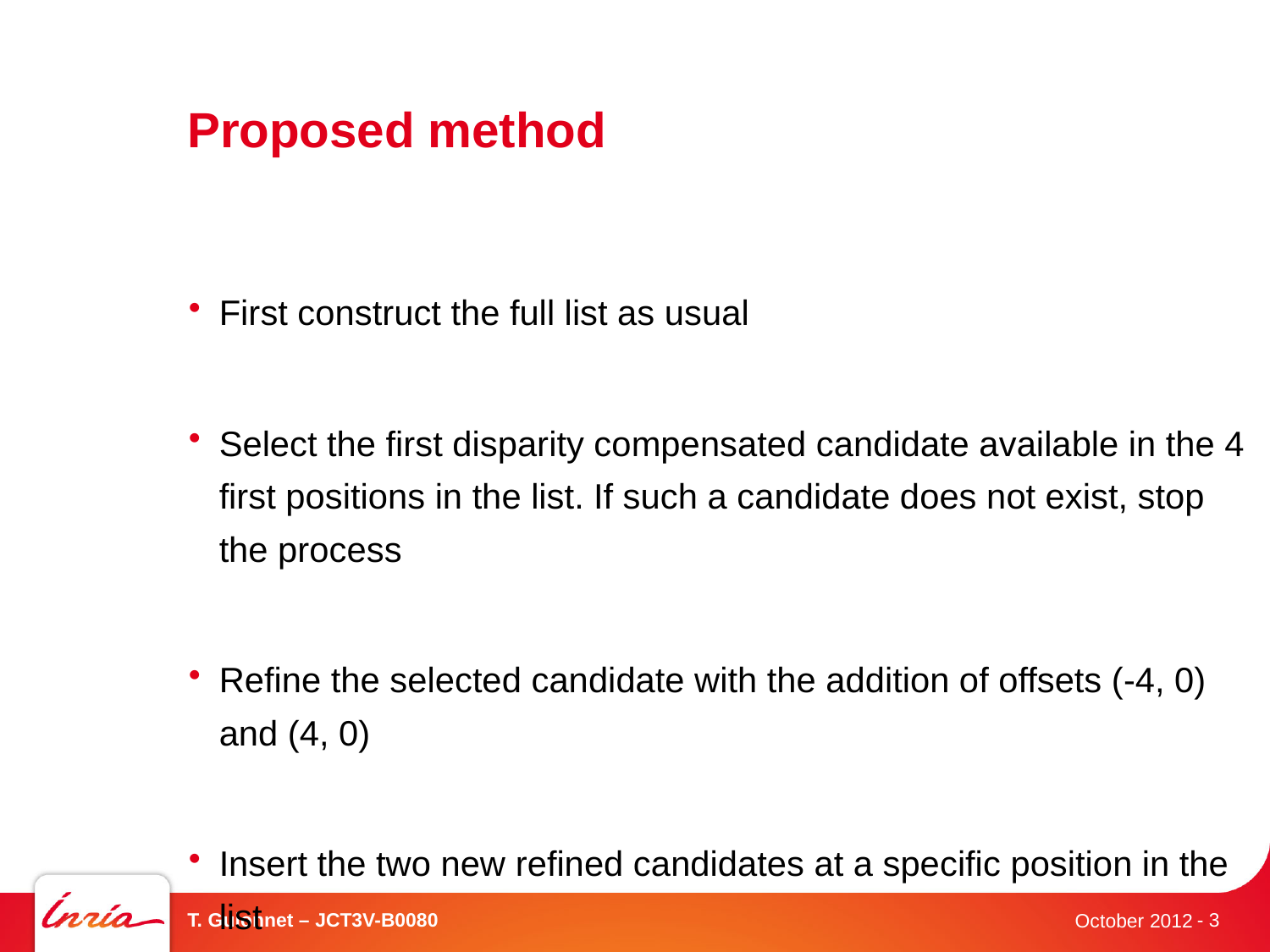

# Proposed method

First construct the full list as usual

Select the first disparity compensated candidate available in the 4 first positions in the list. If such a candidate does not exist, stop the process

Refine the selected candidate with the addition of offsets (-4, 0) and (4, 0)

Insert the two new refined candidates at a specific position in the list

T. Guionnet – JCT3V-B0080
- 3
October 2012